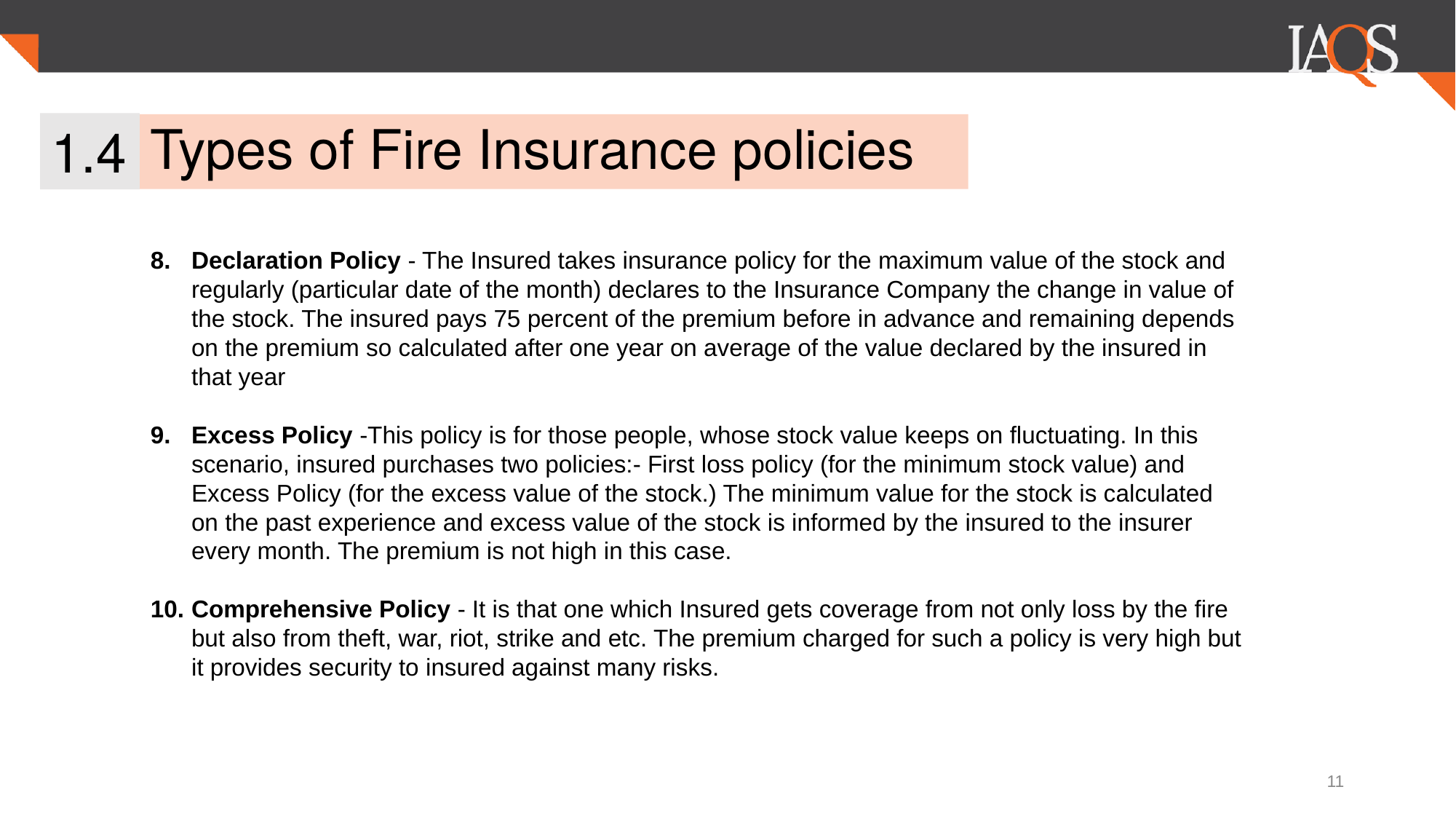

1.4
# Types of Fire Insurance policies
Declaration Policy - The Insured takes insurance policy for the maximum value of the stock and regularly (particular date of the month) declares to the Insurance Company the change in value of the stock. The insured pays 75 percent of the premium before in advance and remaining depends on the premium so calculated after one year on average of the value declared by the insured in that year

Excess Policy -This policy is for those people, whose stock value keeps on fluctuating. In this scenario, insured purchases two policies:- First loss policy (for the minimum stock value) and Excess Policy (for the excess value of the stock.) The minimum value for the stock is calculated on the past experience and excess value of the stock is informed by the insured to the insurer every month. The premium is not high in this case.

Comprehensive Policy - It is that one which Insured gets coverage from not only loss by the fire but also from theft, war, riot, strike and etc. The premium charged for such a policy is very high but it provides security to insured against many risks.
11